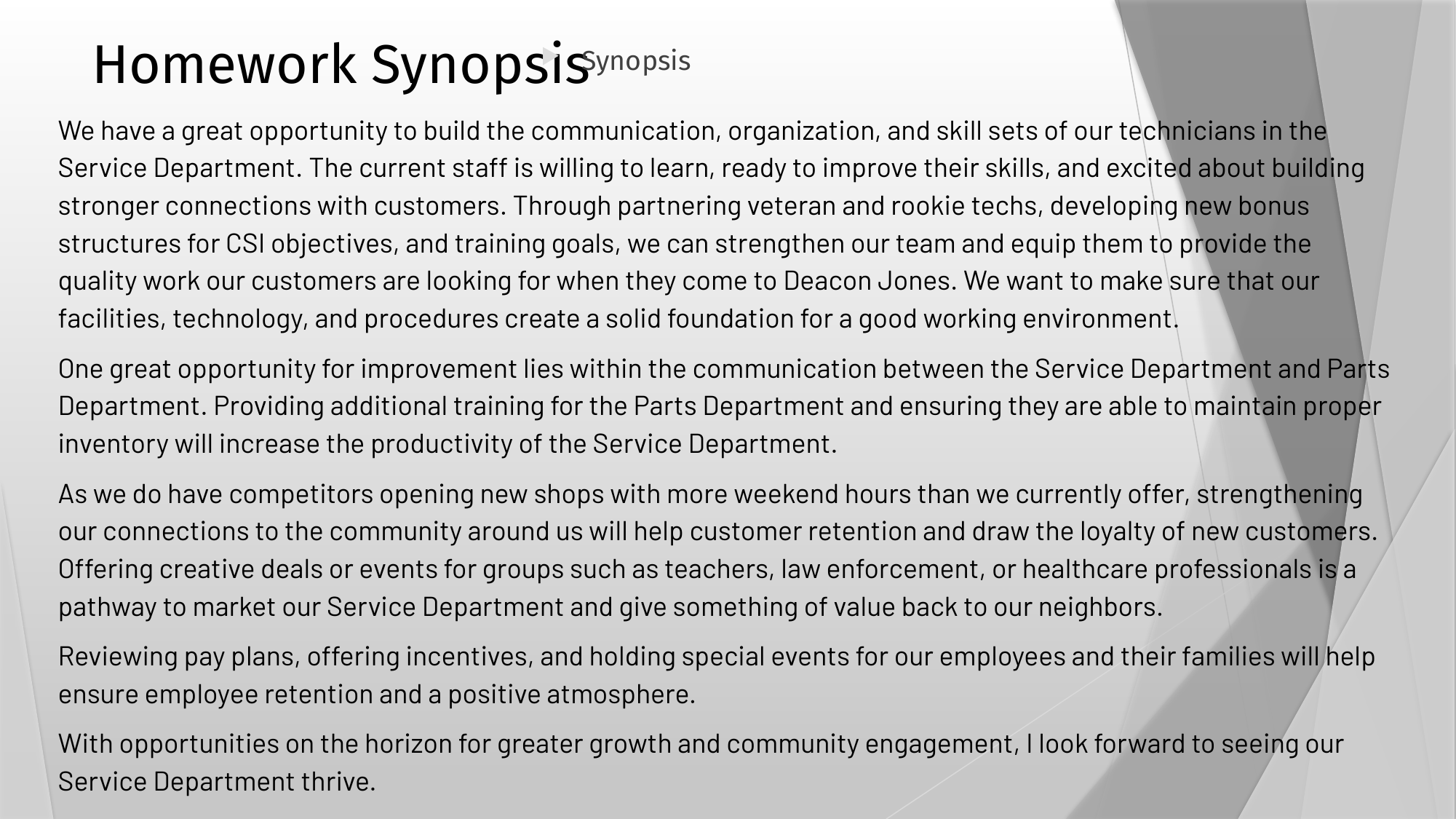

# Homework Synopsis
Synopsis

We have a great opportunity to build the communication, organization, and skill sets of our technicians in the Service Department. The current staff is willing to learn, ready to improve their skills, and excited about building stronger connections with customers. Through partnering veteran and rookie techs, developing new bonus structures for CSI objectives, and training goals, we can strengthen our team and equip them to provide the quality work our customers are looking for when they come to Deacon Jones. We want to make sure that our facilities, technology, and procedures create a solid foundation for a good working environment.
One great opportunity for improvement lies within the communication between the Service Department and Parts Department. Providing additional training for the Parts Department and ensuring they are able to maintain proper inventory will increase the productivity of the Service Department.
As we do have competitors opening new shops with more weekend hours than we currently offer, strengthening our connections to the community around us will help customer retention and draw the loyalty of new customers. Offering creative deals or events for groups such as teachers, law enforcement, or healthcare professionals is a pathway to market our Service Department and give something of value back to our neighbors.
Reviewing pay plans, offering incentives, and holding special events for our employees and their families will help ensure employee retention and a positive atmosphere.
With opportunities on the horizon for greater growth and community engagement, I look forward to seeing our Service Department thrive.